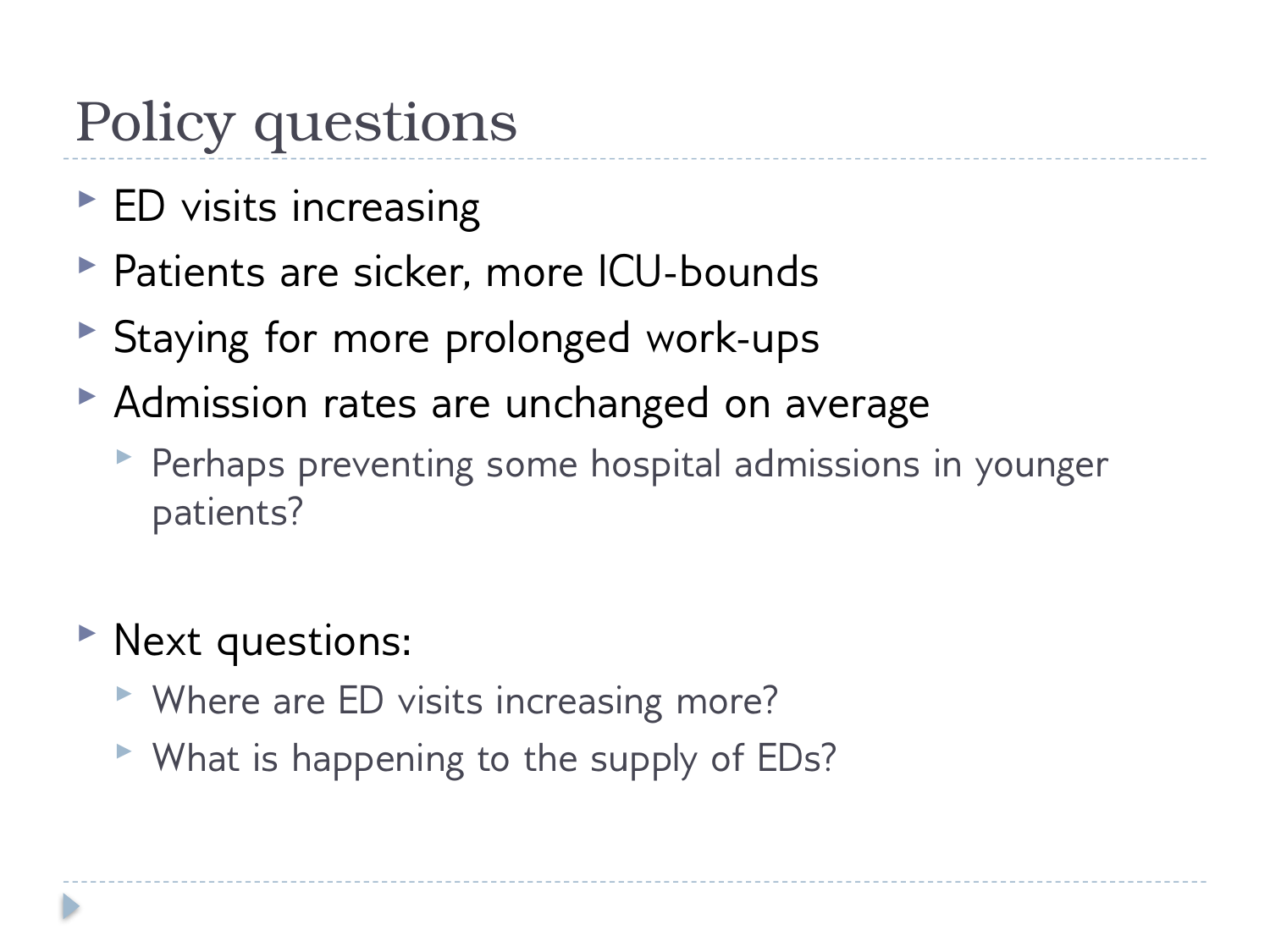

# Policy questions
ED visits increasing
Patients are sicker, more ICU-bounds
Staying for more prolonged work-ups
Admission rates are unchanged on average
Perhaps preventing some hospital admissions in younger patients?

Next questions:
Where are ED visits increasing more?
What is happening to the supply of EDs?